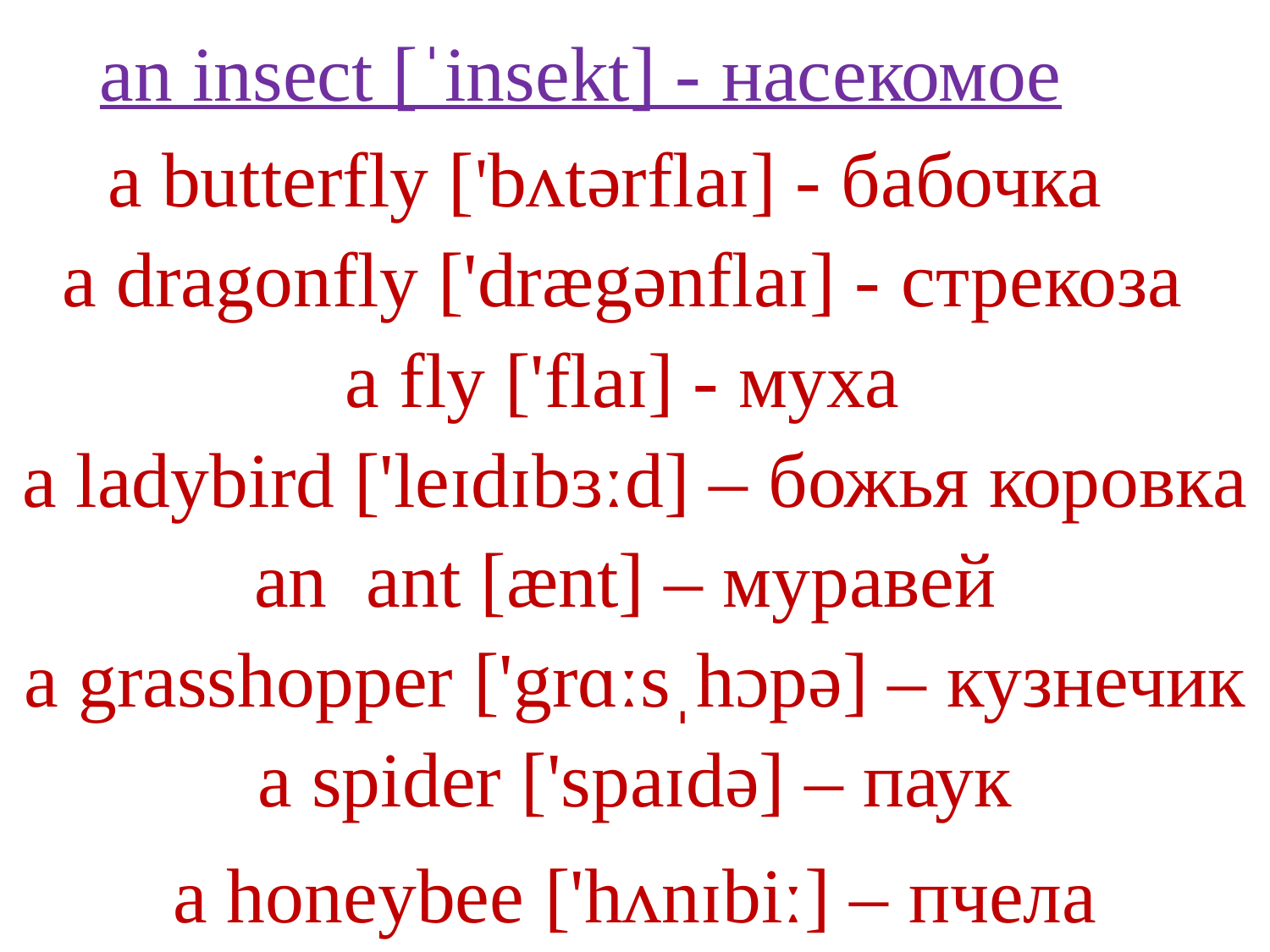

# an insect [ˈinsekt] - насекомое
a butterfly ['bʌtərflaɪ] - бабочка
a dragonfly ['drægənflaɪ] - стрекоза
а fly ['flaɪ] - муха
а ladybird ['leɪdɪbɜːd] – божья коровка
an  ant [ænt] – муравей
a grasshopper ['grɑːsˌhɔpə] – кузнечик
a spider ['spaɪdə] – паук
a honeybee ['hʌnɪbiː] – пчела